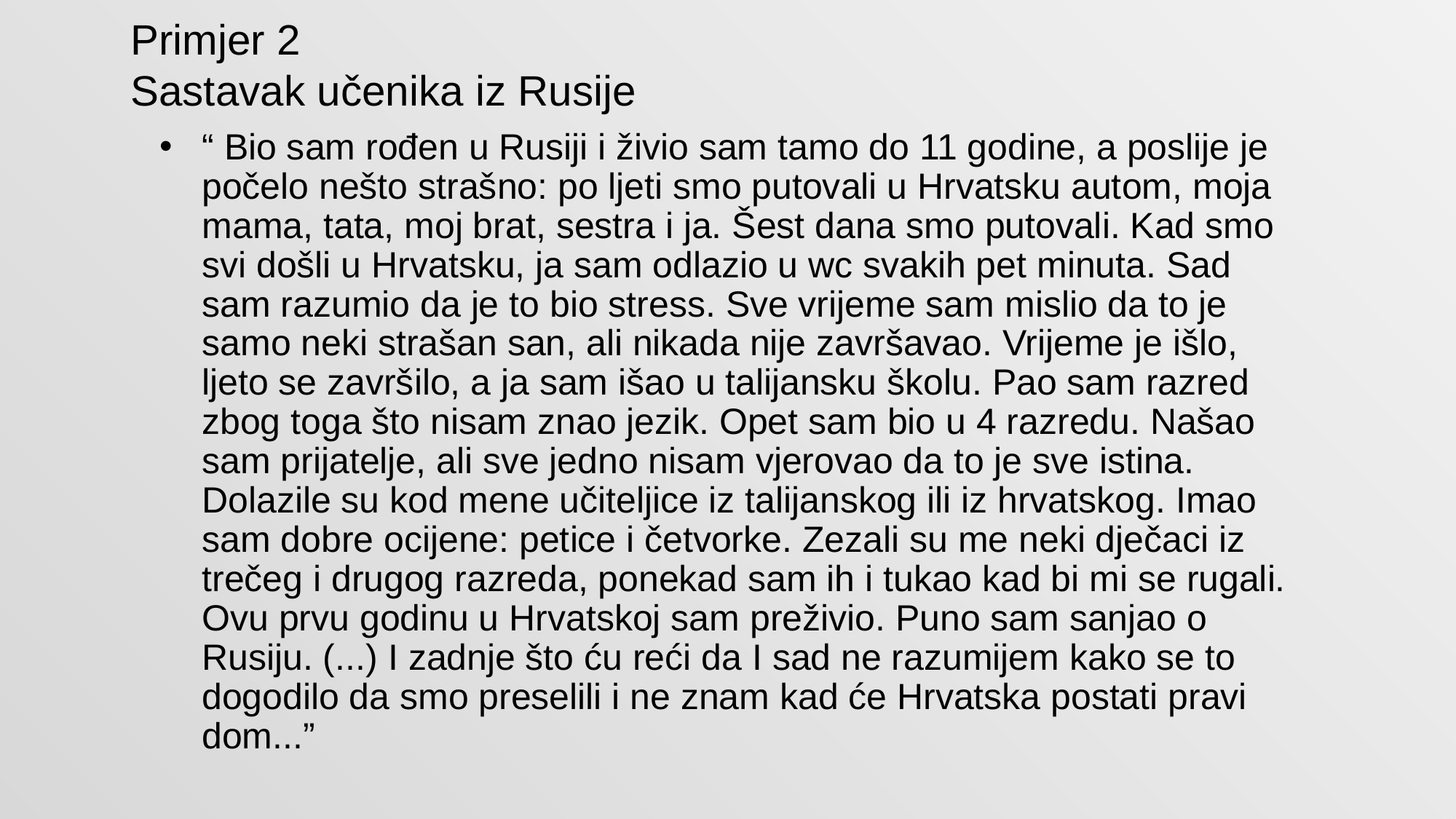

Primjer 2
Sastavak učenika iz Rusije
“ Bio sam rođen u Rusiji i živio sam tamo do 11 godine, a poslije je počelo nešto strašno: po ljeti smo putovali u Hrvatsku autom, moja mama, tata, moj brat, sestra i ja. Šest dana smo putovali. Kad smo svi došli u Hrvatsku, ja sam odlazio u wc svakih pet minuta. Sad sam razumio da je to bio stress. Sve vrijeme sam mislio da to je samo neki strašan san, ali nikada nije završavao. Vrijeme je išlo, ljeto se završilo, a ja sam išao u talijansku školu. Pao sam razred zbog toga što nisam znao jezik. Opet sam bio u 4 razredu. Našao sam prijatelje, ali sve jedno nisam vjerovao da to je sve istina. Dolazile su kod mene učiteljice iz talijanskog ili iz hrvatskog. Imao sam dobre ocijene: petice i četvorke. Zezali su me neki dječaci iz trečeg i drugog razreda, ponekad sam ih i tukao kad bi mi se rugali. Ovu prvu godinu u Hrvatskoj sam preživio. Puno sam sanjao o Rusiju. (...) I zadnje što ću reći da I sad ne razumijem kako se to dogodilo da smo preselili i ne znam kad će Hrvatska postati pravi dom...”